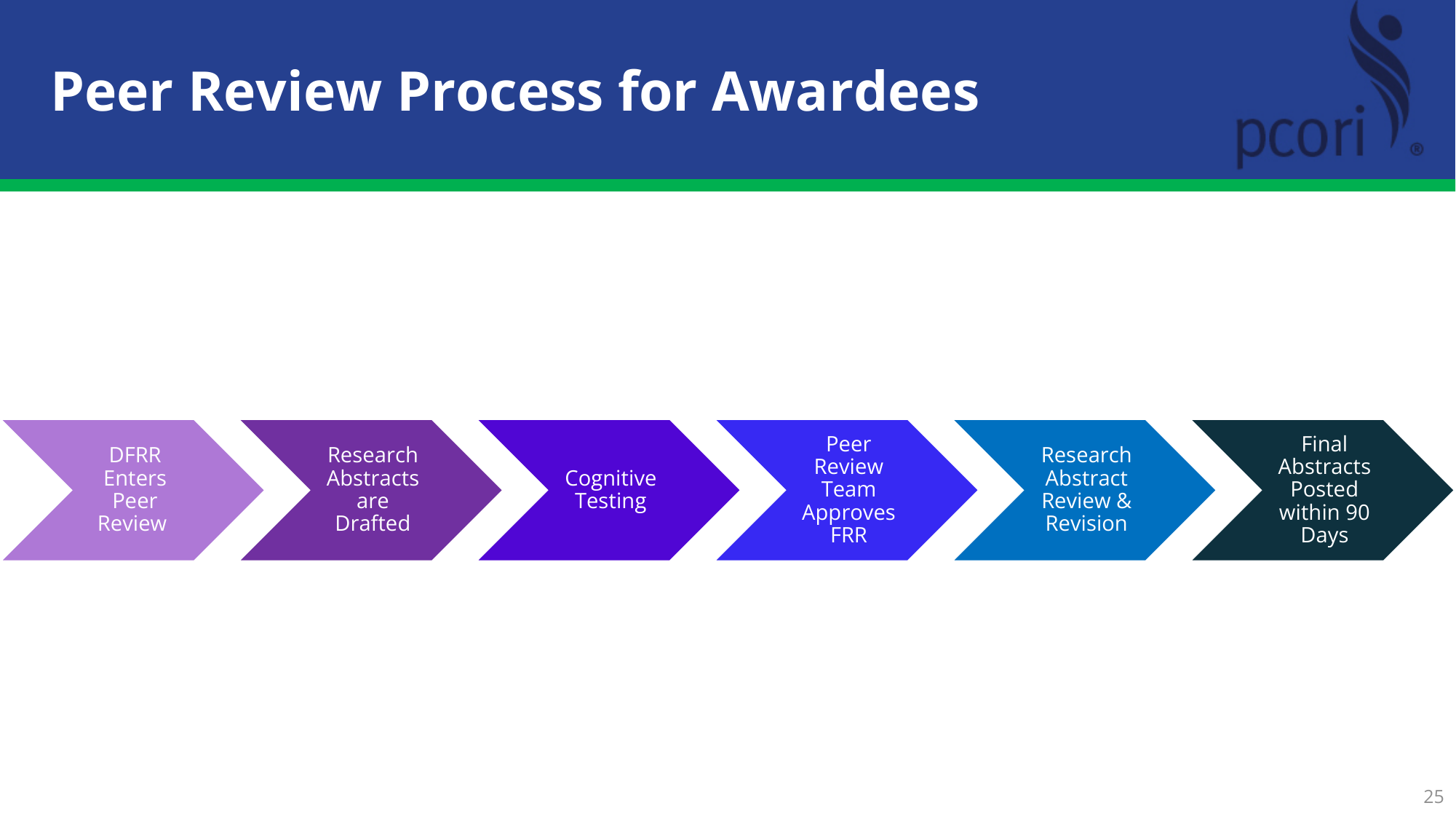

Peer Review Process for Awardees
DFRR Enters Peer Review
Research Abstracts are Drafted
Cognitive Testing
Peer Review Team Approves FRR
Research Abstract Review & Revision
Final Abstracts Posted within 90 Days
25